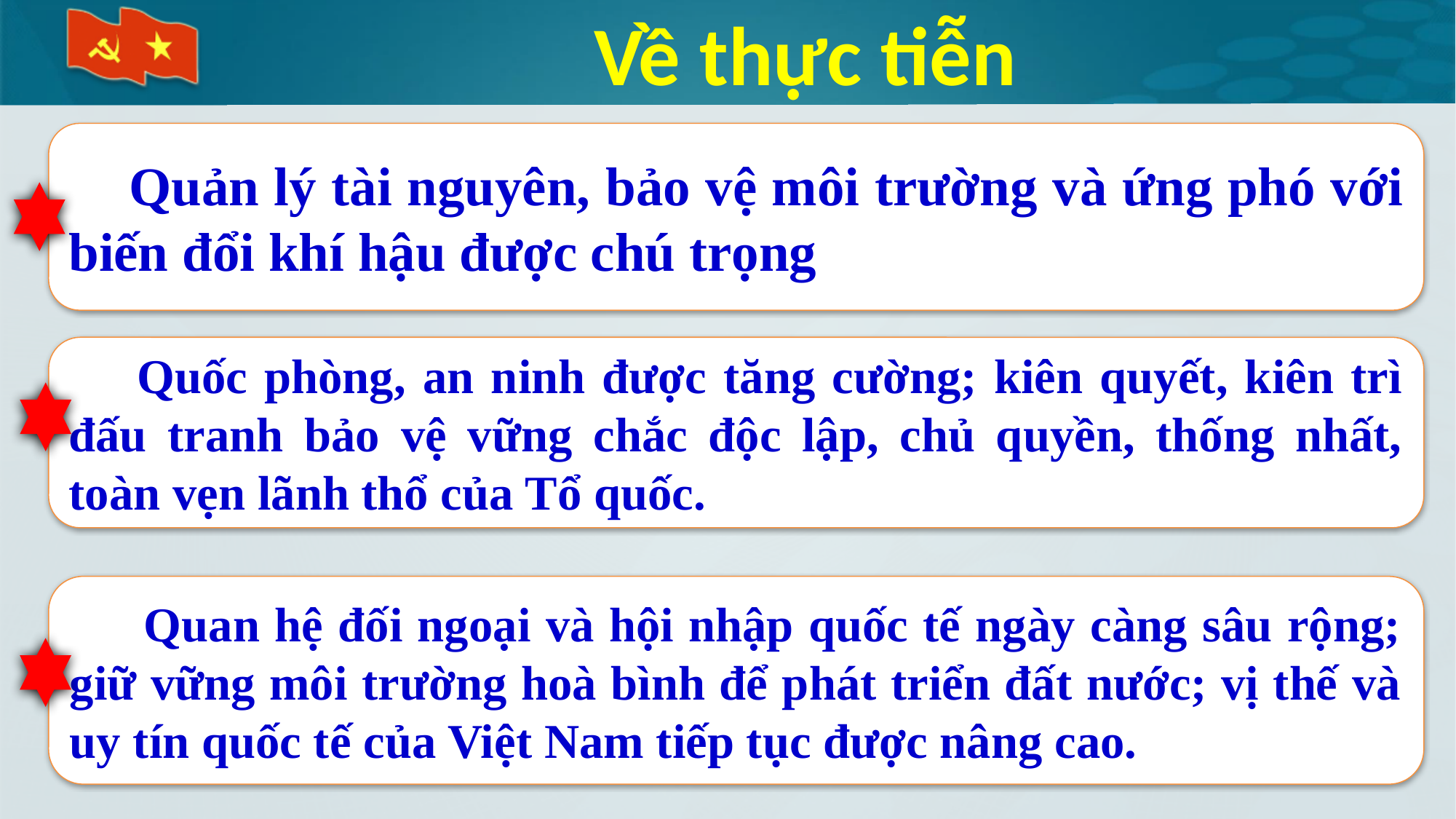

# Về thực tiễn
    Quản lý tài nguyên, bảo vệ môi trường và ứng phó với biến đổi khí hậu được chú trọng

    Quốc phòng, an ninh được tăng cường; kiên quyết, kiên trì đấu tranh bảo vệ vững chắc độc lập, chủ quyền, thống nhất, toàn vẹn lãnh thổ của Tổ quốc.

     Quan hệ đối ngoại và hội nhập quốc tế ngày càng sâu rộng; giữ vững môi trường hoà bình để phát triển đất nước; vị thế và uy tín quốc tế của Việt Nam tiếp tục được nâng cao.